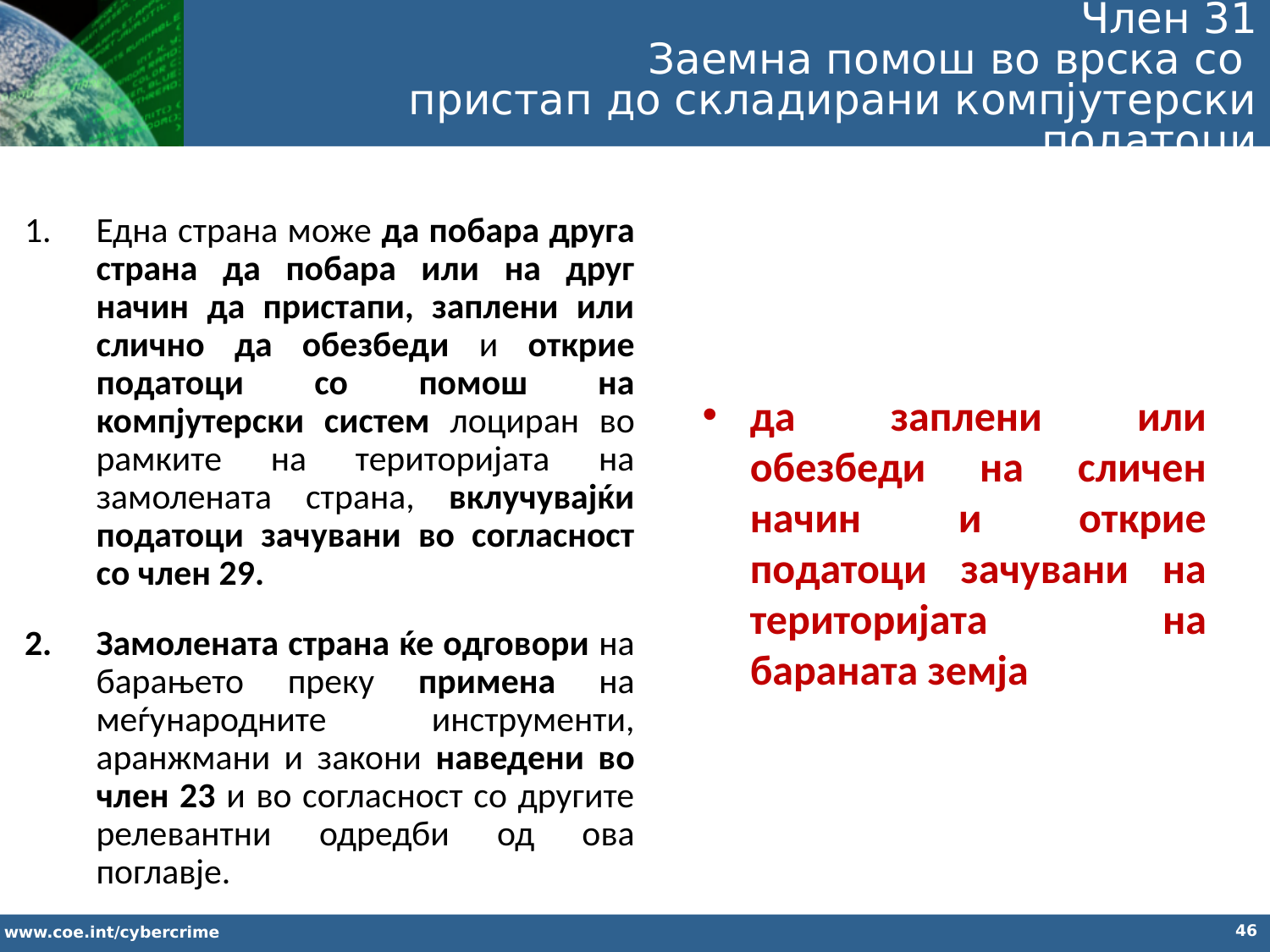

Член 31
Заемна помош во врска со
пристап до складирани компјутерски податоци
Една страна може да побара друга страна да побара или на друг начин да пристапи, заплени или слично да обезбеди и открие податоци со помош на компјутерски систем лоциран во рамките на територијата на замолената страна, вклучувајќи податоци зачувани во согласност со член 29.
Замолената страна ќе одговори на барањето преку примена на меѓународните инструменти, аранжмани и закони наведени во член 23 и во согласност со другите релевантни одредби од ова поглавје.
да заплени или обезбеди на сличен начин и открие податоци зачувани на територијата на бараната земја
46